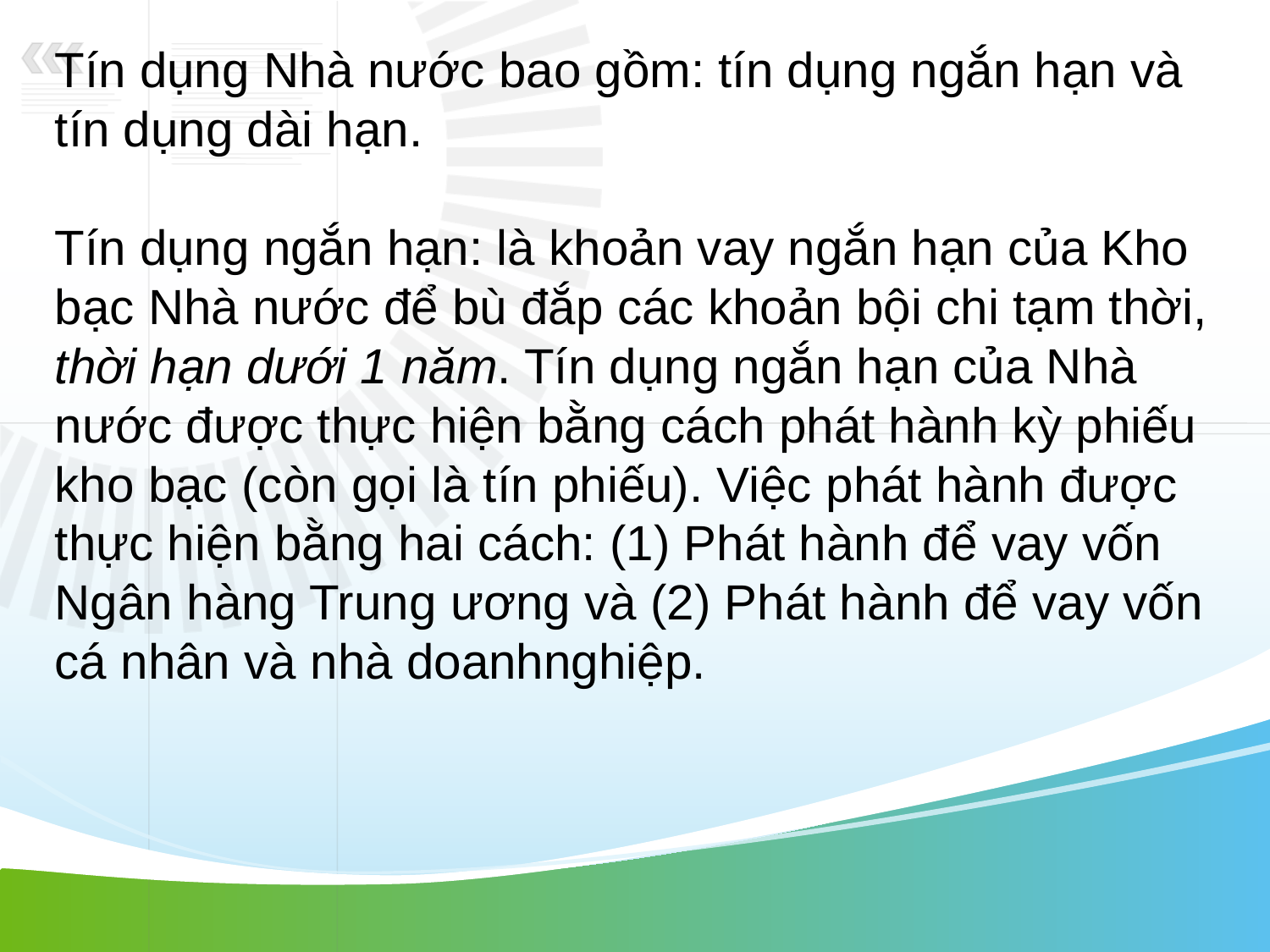

Tín dụng Nhà nước bao gồm: tín dụng ngắn hạn và tín dụng dài hạn.
Tín dụng ngắn hạn: là khoản vay ngắn hạn của Kho bạc Nhà nước để bù đắp các khoản bội chi tạm thời, thời hạn dưới 1 năm. Tín dụng ngắn hạn của Nhà nước được thực hiện bằng cách phát hành kỳ phiếu kho bạc (còn gọi là tín phiếu). Việc phát hành được thực hiện bằng hai cách: (1) Phát hành để vay vốn Ngân hàng Trung ương và (2) Phát hành để vay vốn cá nhân và nhà doanhnghiệp.